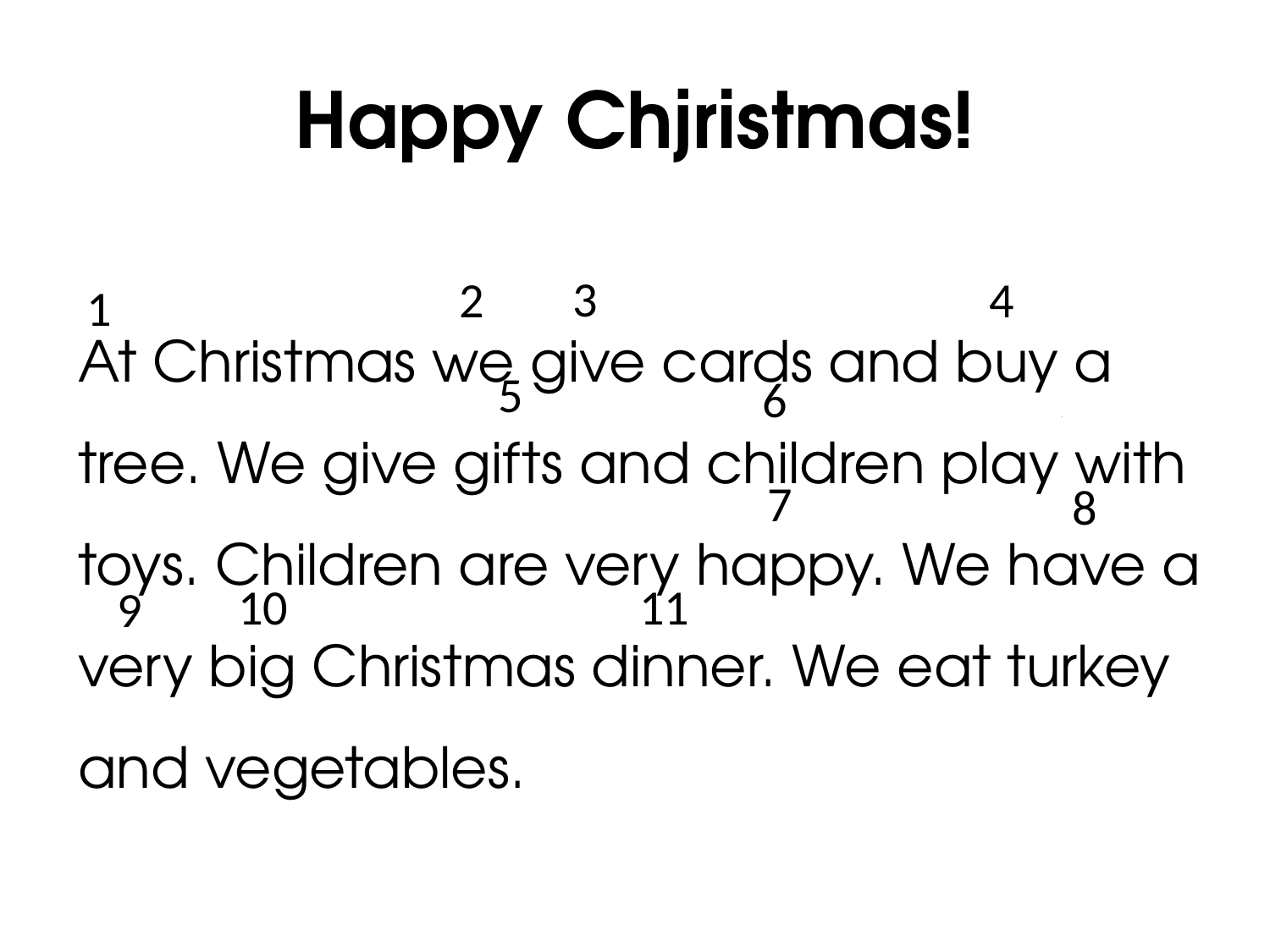

# Happy Chjristmas!
3
2
4
1
At Christmas we give cards and buy a tree. We give gifts and children play with toys. Children are very happy. We have a very big Christmas dinner. We eat turkey and vegetables.

5
6
7
8
10
11
9